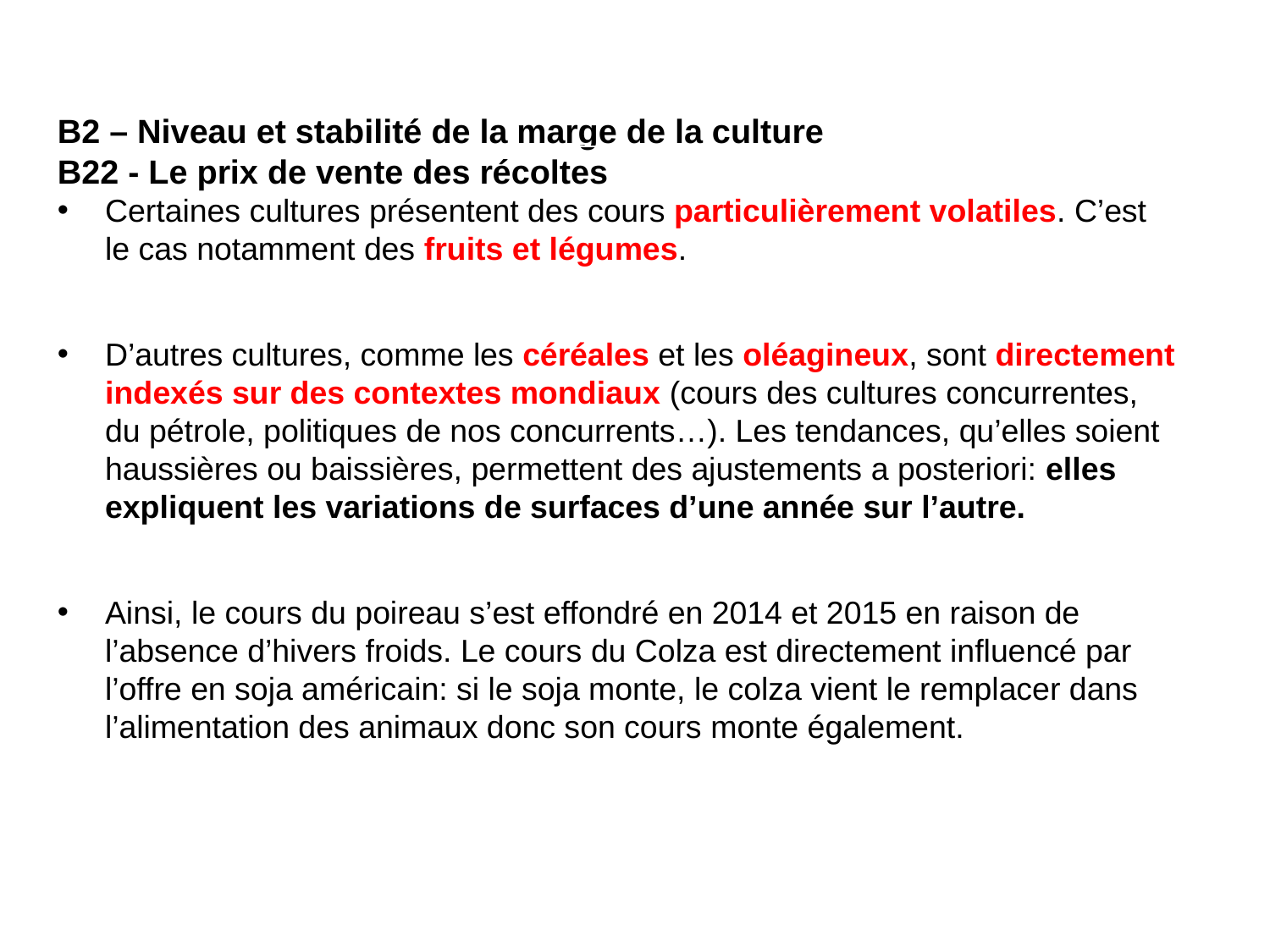

B2 – Niveau et stabilité de la marge de la culture
B22 - Le prix de vente des récoltes
Certaines cultures présentent des cours particulièrement volatiles. C’est le cas notamment des fruits et légumes.

D’autres cultures, comme les céréales et les oléagineux, sont directement indexés sur des contextes mondiaux (cours des cultures concurrentes, du pétrole, politiques de nos concurrents…). Les tendances, qu’elles soient haussières ou baissières, permettent des ajustements a posteriori: elles expliquent les variations de surfaces d’une année sur l’autre.

Ainsi, le cours du poireau s’est effondré en 2014 et 2015 en raison de l’absence d’hivers froids. Le cours du Colza est directement influencé par l’offre en soja américain: si le soja monte, le colza vient le remplacer dans l’alimentation des animaux donc son cours monte également.